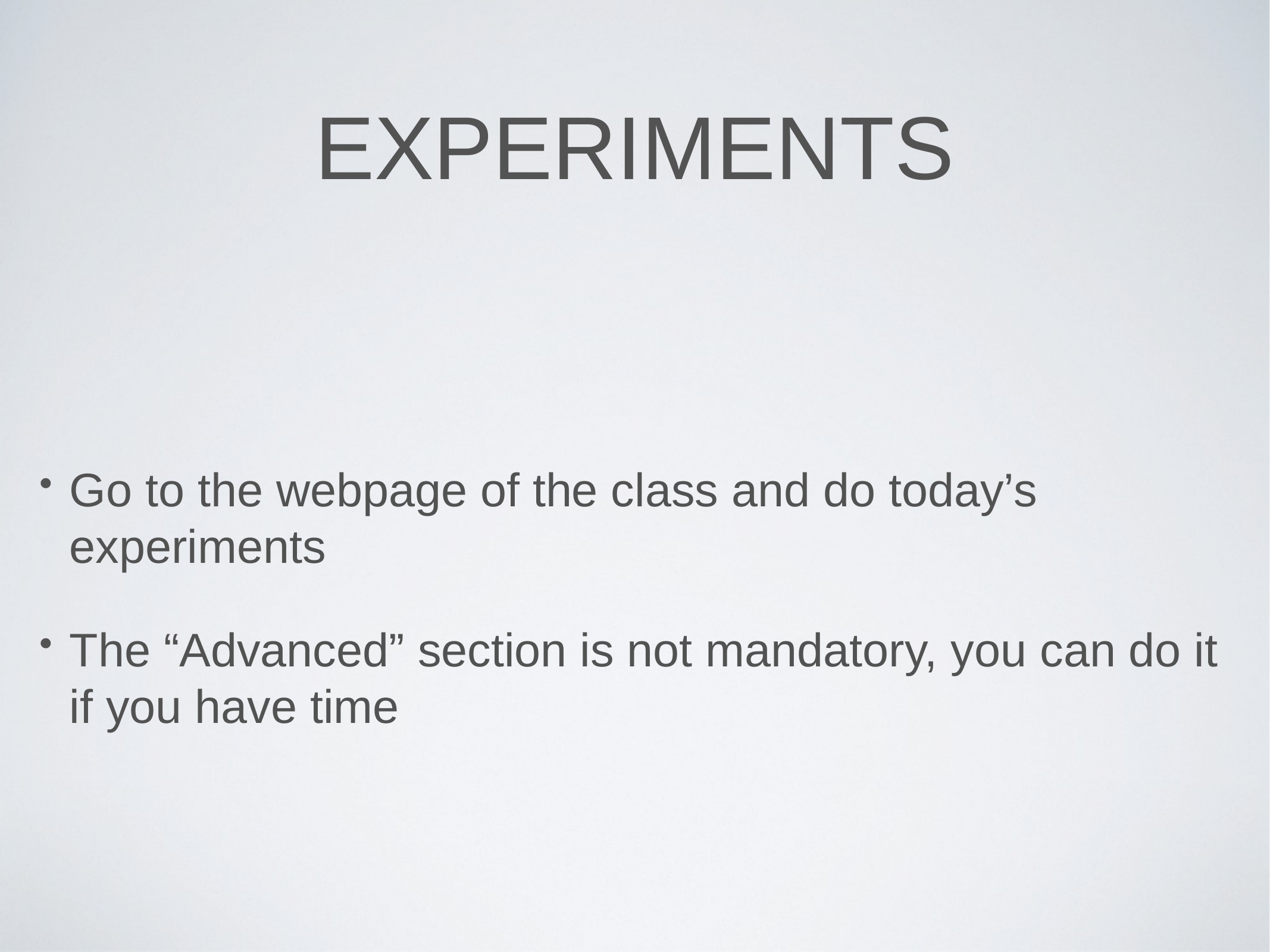

# Experiments
Go to the webpage of the class and do today’s experiments
The “Advanced” section is not mandatory, you can do it if you have time